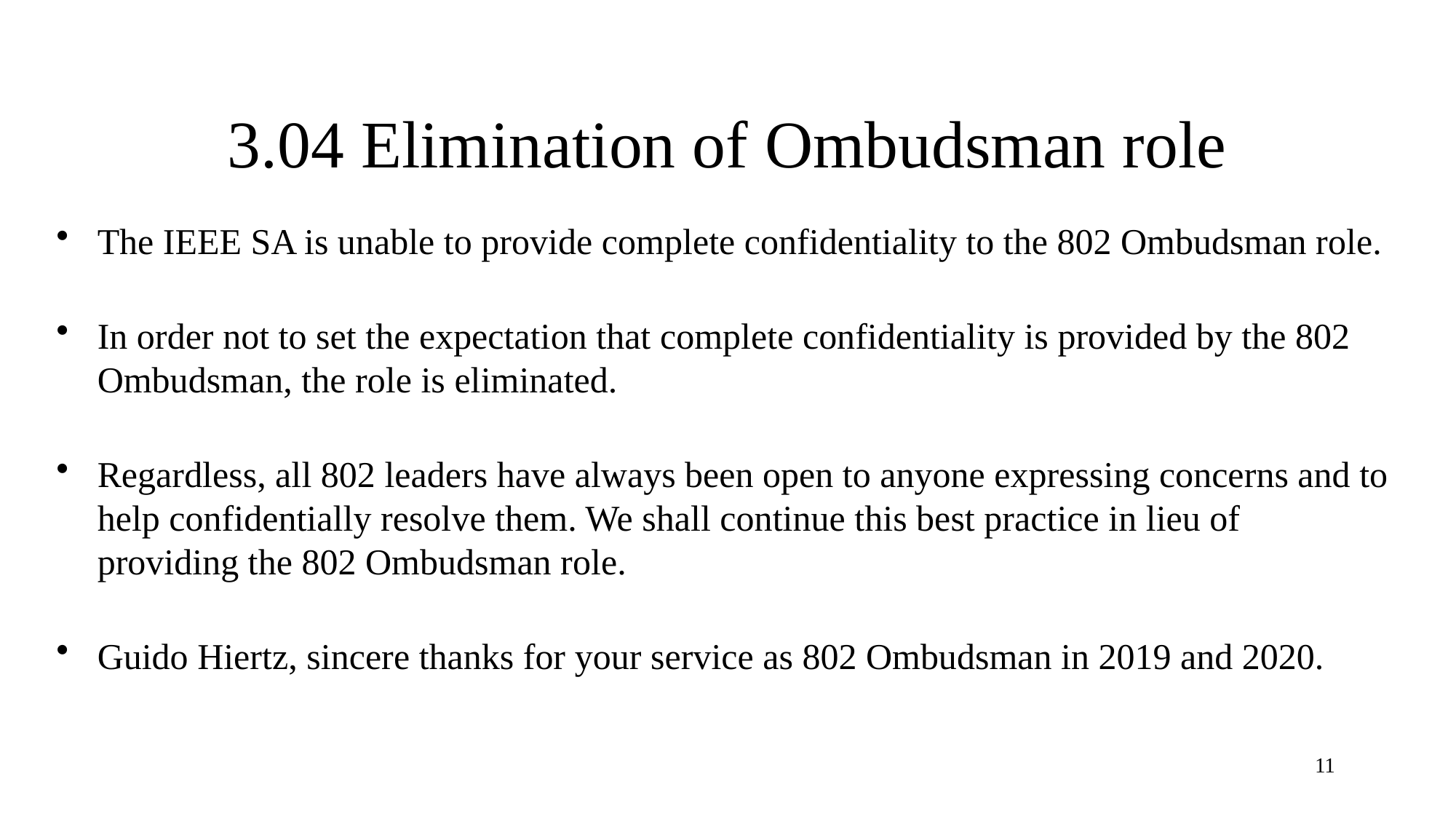

# 3.04 Elimination of Ombudsman role
The IEEE SA is unable to provide complete confidentiality to the 802 Ombudsman role.
In order not to set the expectation that complete confidentiality is provided by the 802 Ombudsman, the role is eliminated.
Regardless, all 802 leaders have always been open to anyone expressing concerns and to help confidentially resolve them. We shall continue this best practice in lieu of providing the 802 Ombudsman role.
Guido Hiertz, sincere thanks for your service as 802 Ombudsman in 2019 and 2020.
11